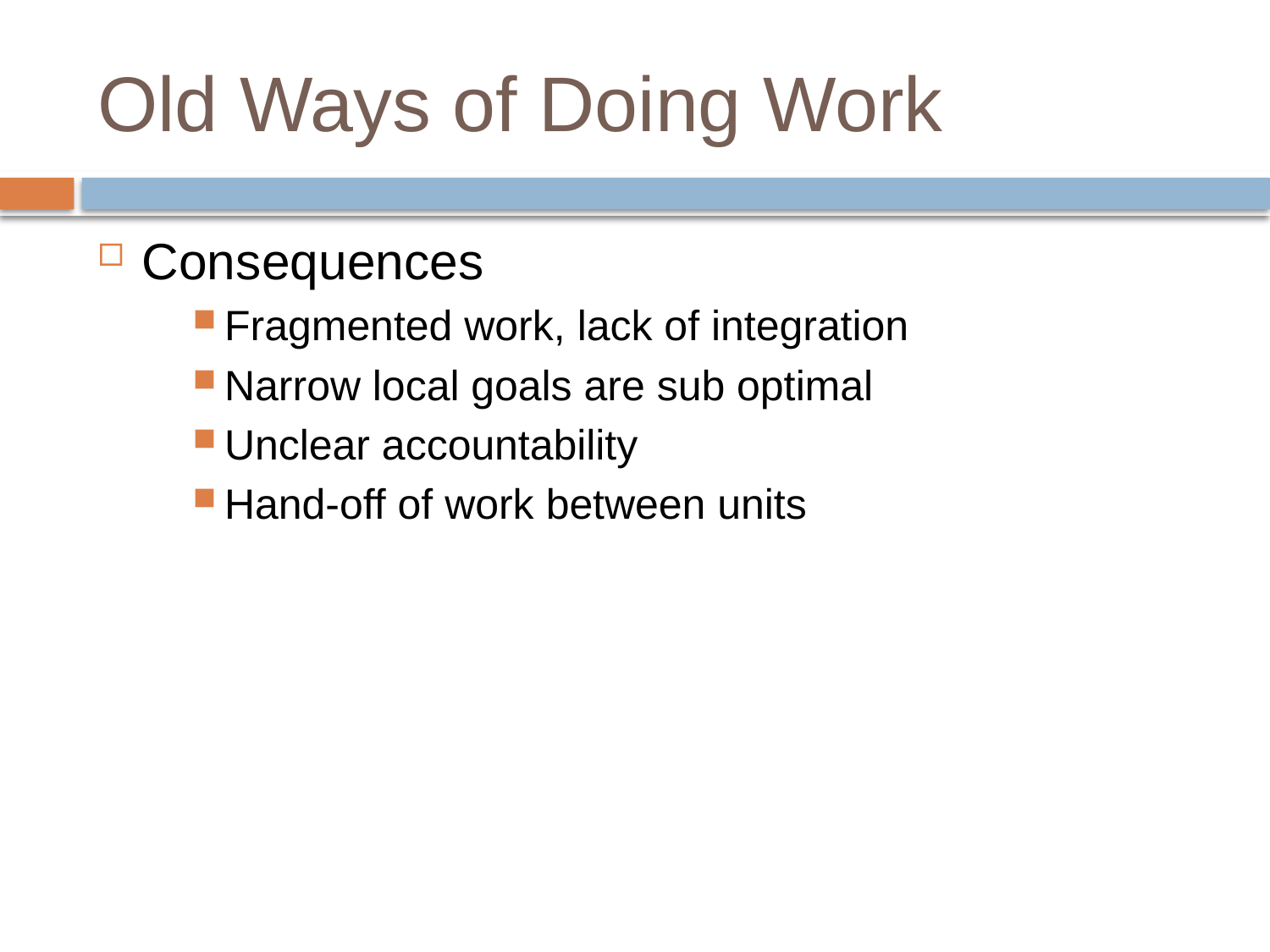

# Old Ways of Doing Work
Consequences
Fragmented work, lack of integration
Narrow local goals are sub optimal
Unclear accountability
Hand-off of work between units